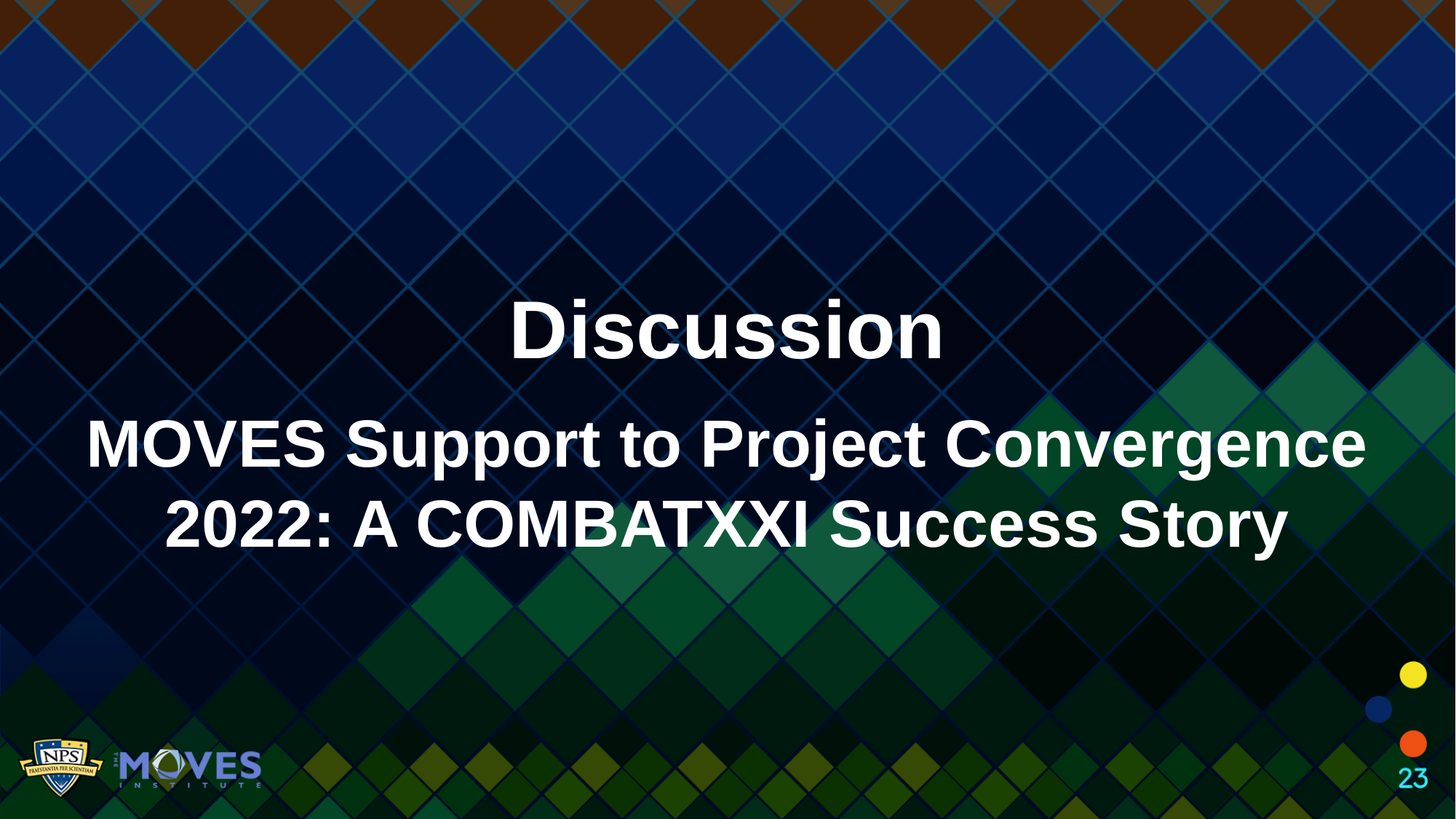

Discussion
MOVES Support to Project Convergence 2022: A COMBATXXI Success Story